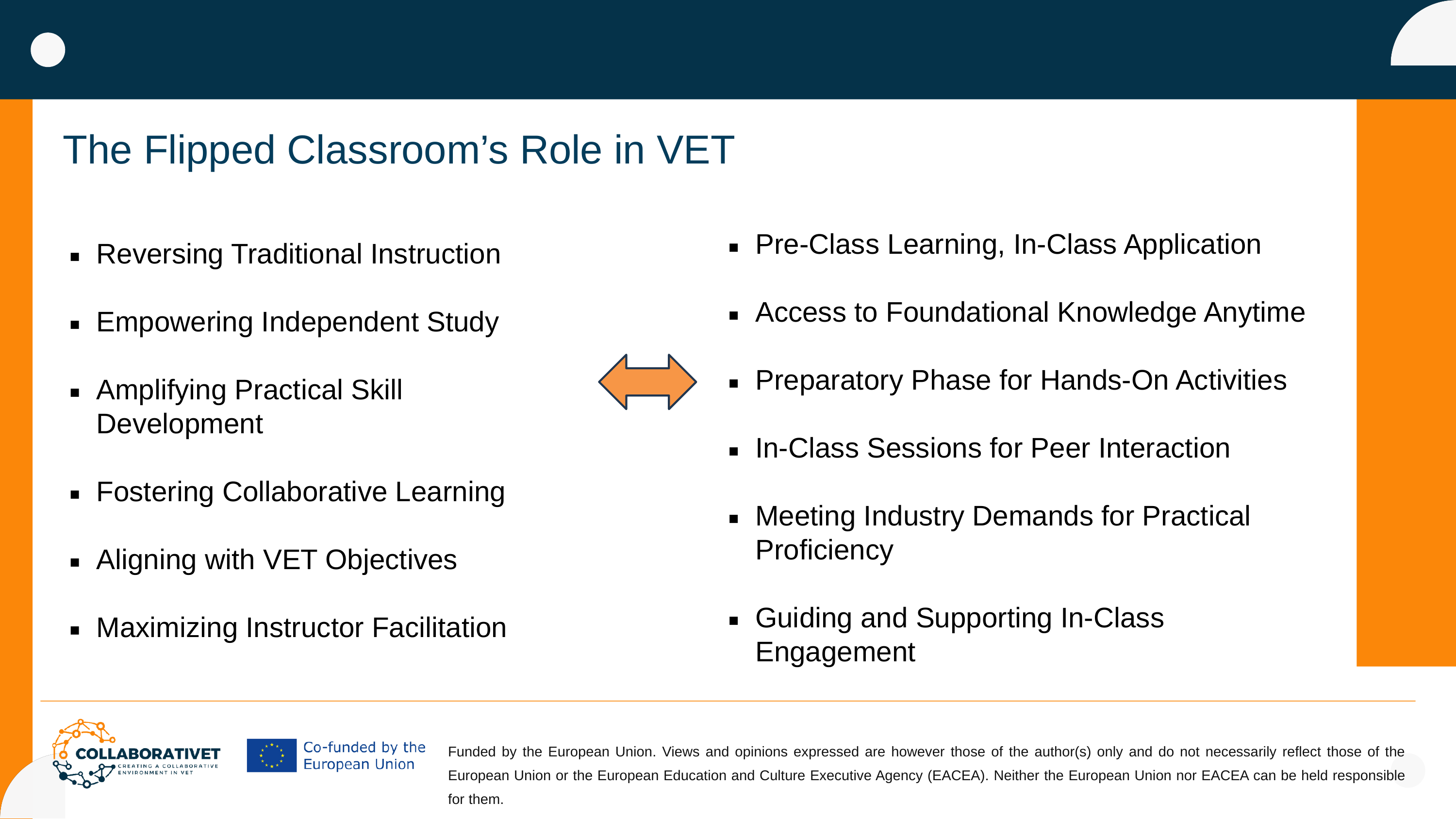

The Flipped Classroom’s Role in VET

Reversing Traditional Instruction

Empowering Independent Study

Amplifying Practical Skill Development

Fostering Collaborative Learning

Aligning with VET Objectives

Maximizing Instructor Facilitation

Pre-Class Learning, In-Class Application

Access to Foundational Knowledge Anytime

Preparatory Phase for Hands-On Activities

In-Class Sessions for Peer Interaction

Meeting Industry Demands for Practical Proficiency

Guiding and Supporting In-Class Engagement

Funded by the European Union. Views and opinions expressed are however those of the author(s) only and do not necessarily reflect those of the European Union or the European Education and Culture Executive Agency (EACEA). Neither the European Union nor EACEA can be held responsible for them.